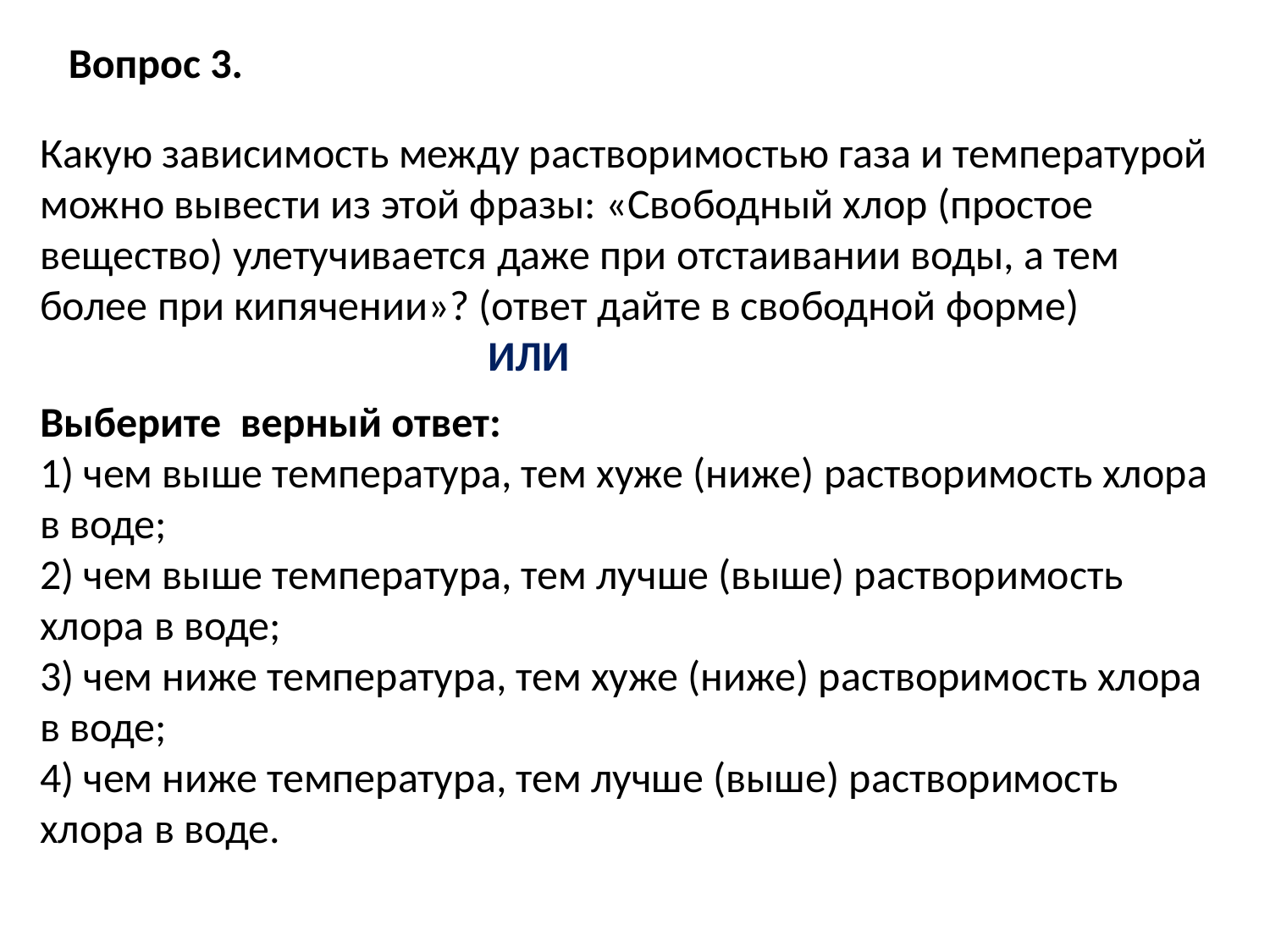

Вопрос 3.

Какую зависимость между растворимостью газа и температурой можно вывести из этой фразы: «Свободный хлор (простое вещество) улетучивается даже при отстаивании воды, а тем более при кипячении»? (ответ дайте в свободной форме)
                                               ИЛИ
Выберите  верный ответ:
1) чем выше температура, тем хуже (ниже) растворимость хлора в воде;
2) чем выше температура, тем лучше (выше) растворимость хлора в воде;
3) чем ниже температура, тем хуже (ниже) растворимость хлора в воде;
4) чем ниже температура, тем лучше (выше) растворимость хлора в воде.